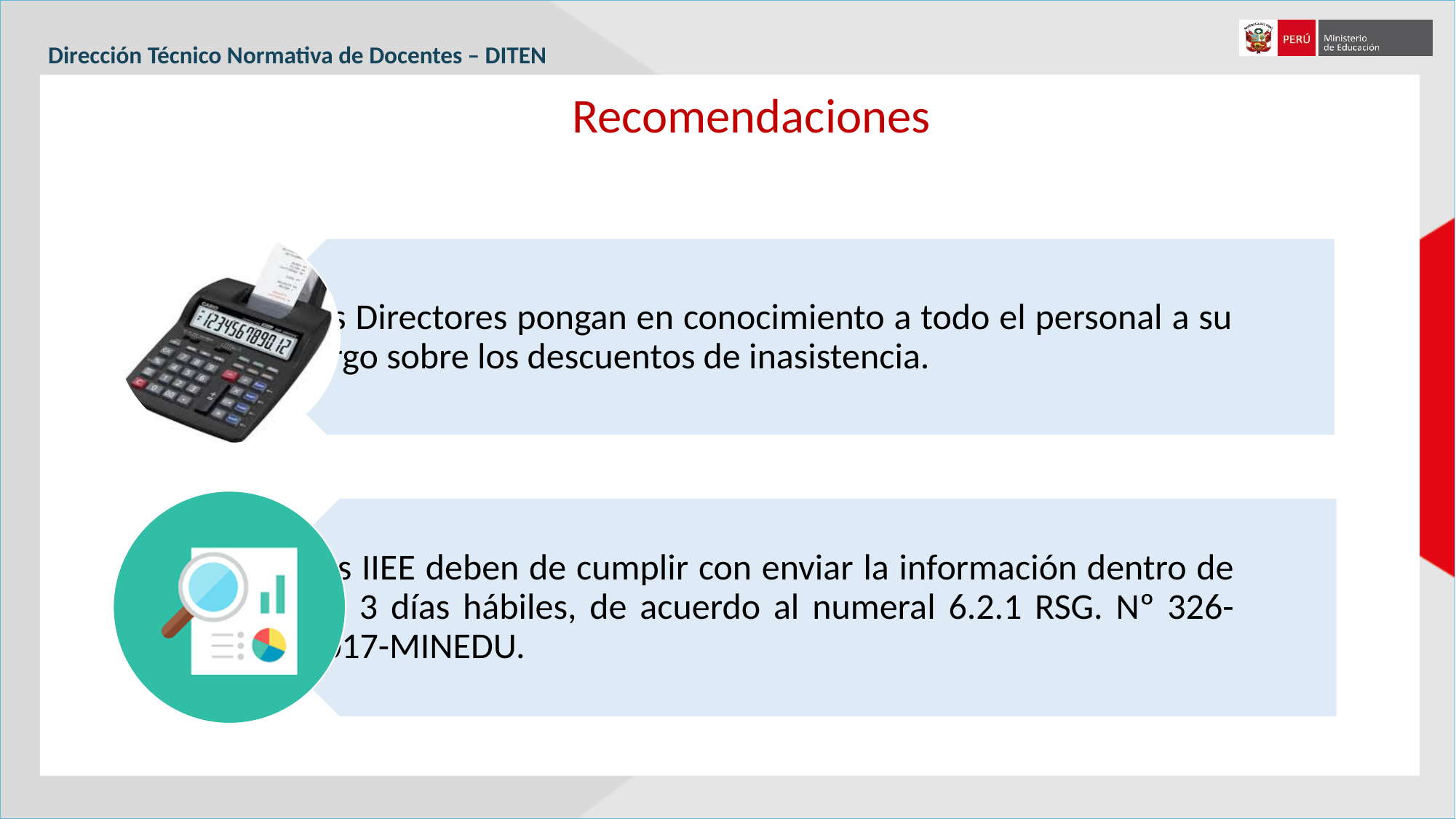

Dirección Técnico Normativa de Docentes – DITEN
Recomendaciones

Los Directores pongan en conocimiento a todo el personal a su cargo sobre los descuentos de inasistencia.
Las IIEE deben de cumplir con enviar la información dentro de los 3 días hábiles, de acuerdo al numeral 6.2.1 RSG. Nº 326-2017-MINEDU.